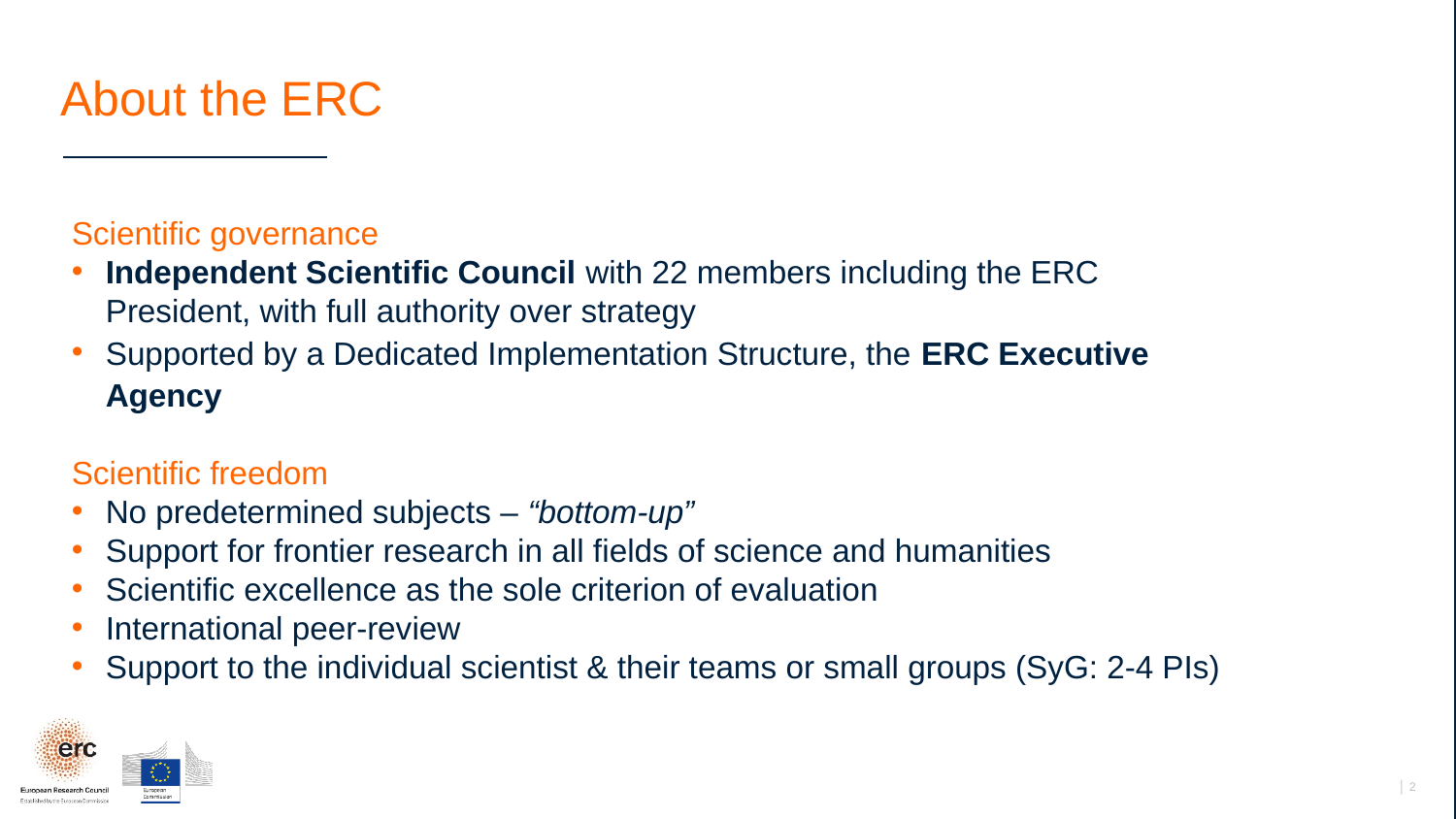

About the ERC
Scientific governance
Independent Scientific Council with 22 members including the ERC President, with full authority over strategy
Supported by a Dedicated Implementation Structure, the ERC Executive Agency

Scientific freedom
No predetermined subjects – “bottom-up”
Support for frontier research in all fields of science and humanities
Scientific excellence as the sole criterion of evaluation
International peer-review
Support to the individual scientist & their teams or small groups (SyG: 2-4 PIs)

│ 2